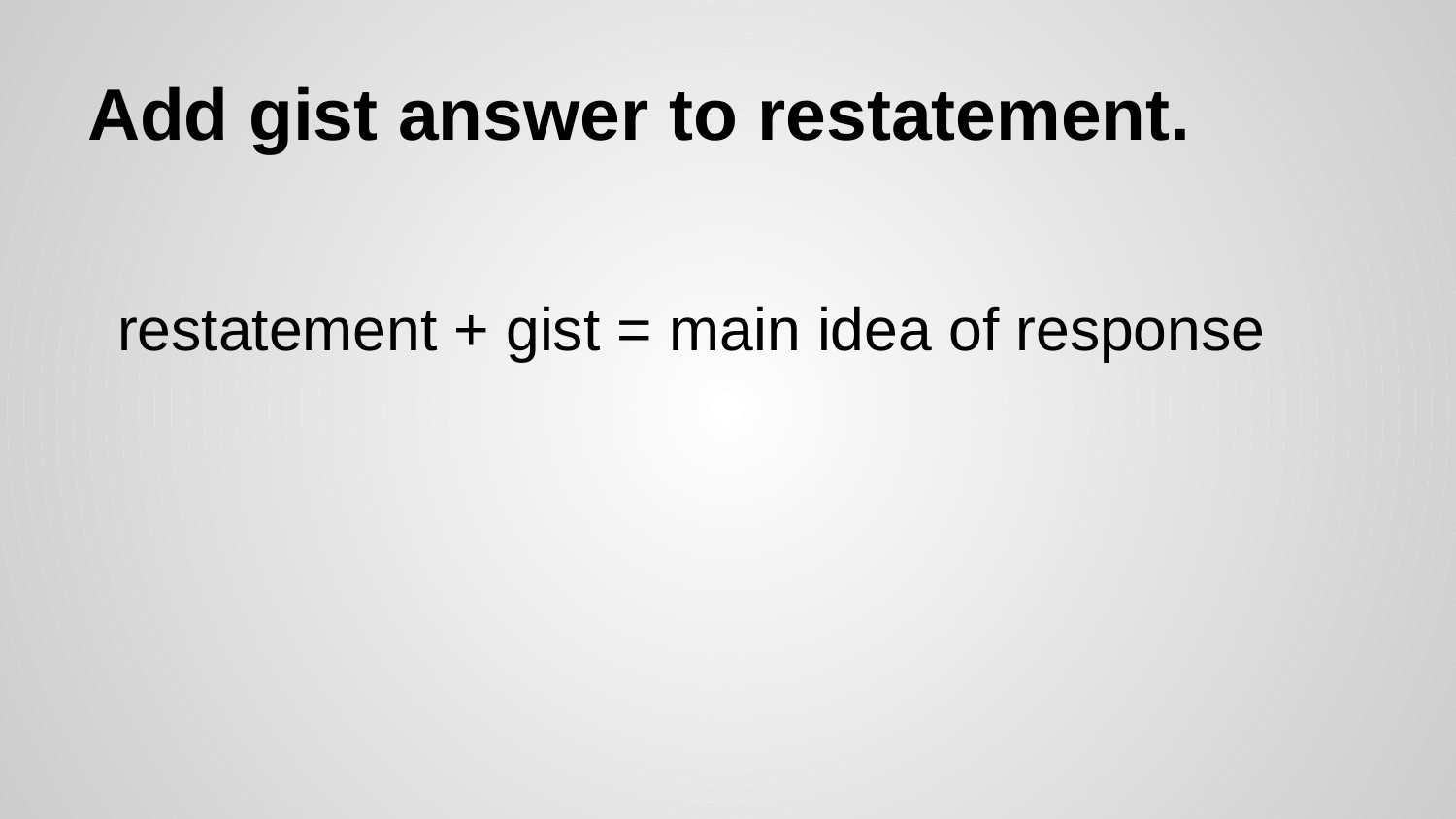

# Add gist answer to restatement.

restatement + gist = main idea of response